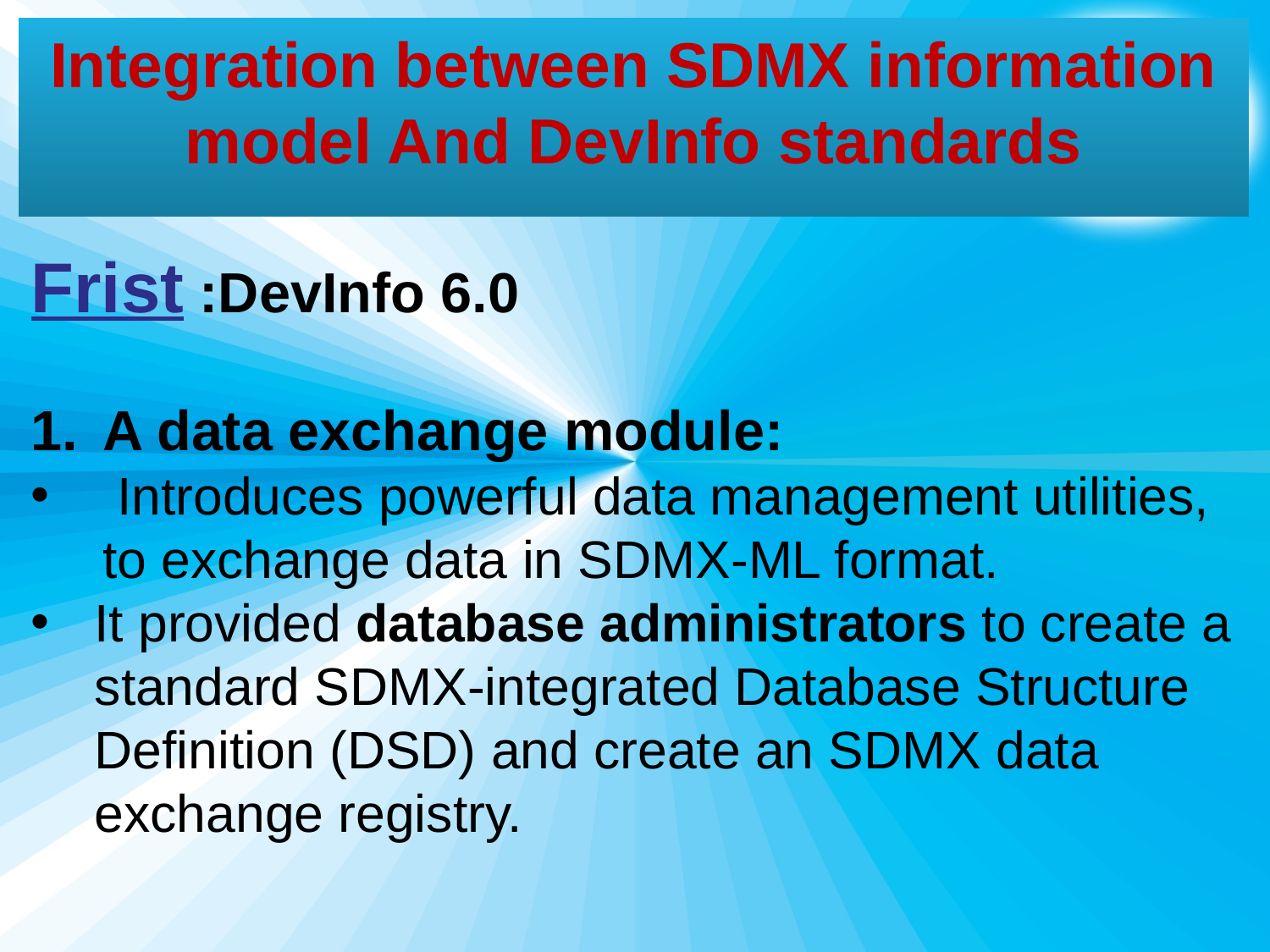

Integration between SDMX information model And DevInfo standards
Frist :DevInfo 6.0

A data exchange module:
 Introduces powerful data management utilities, to exchange data in SDMX-ML format.
It provided database administrators to create a standard SDMX-integrated Database Structure Definition (DSD) and create an SDMX data exchange registry.